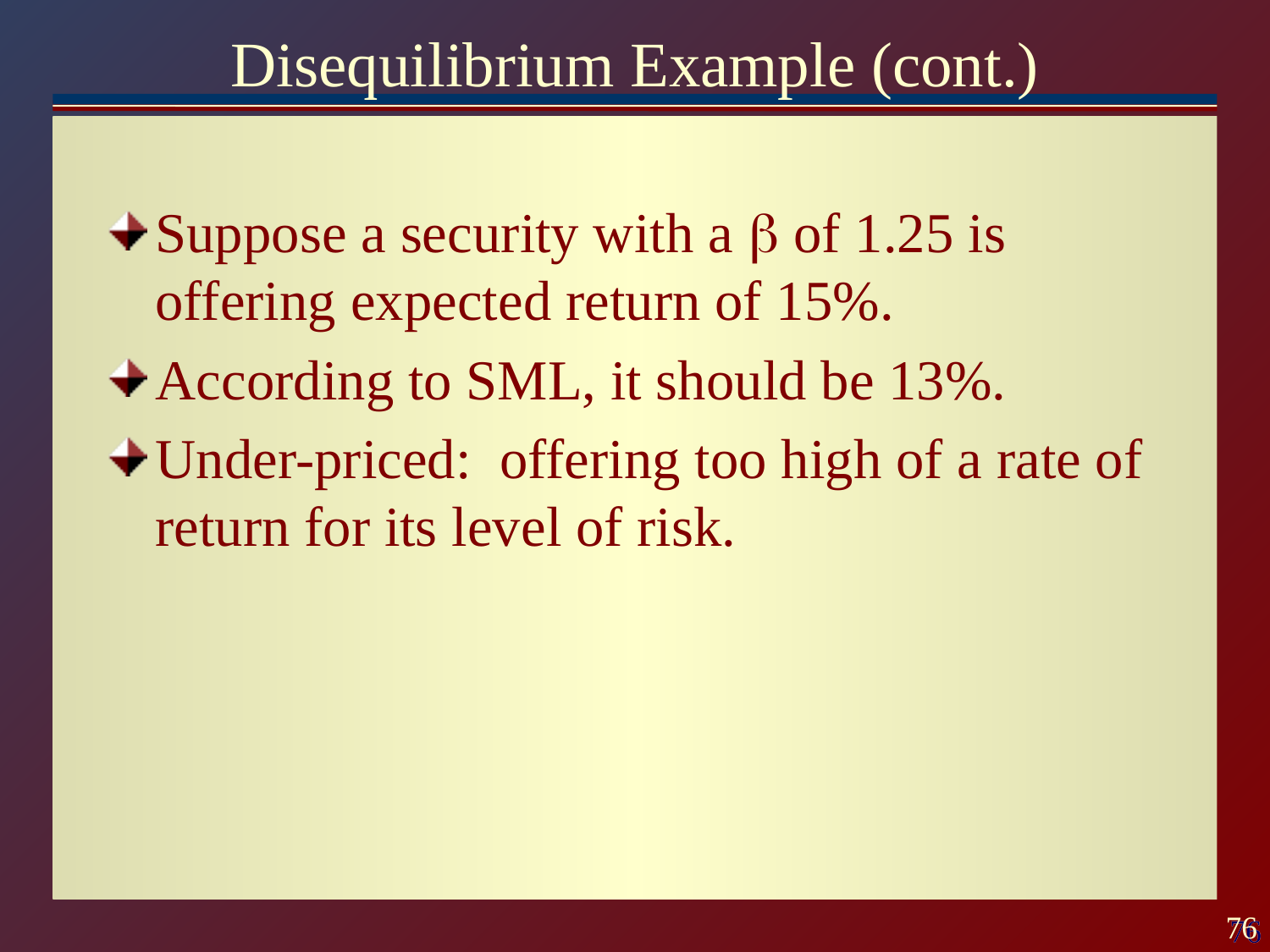

# Disequilibrium Example (cont.)
Suppose a security with a β of 1.25 is offering expected return of 15%.
According to SML, it should be 13%.
Under-priced:  offering too high of a rate of return for its level of risk.